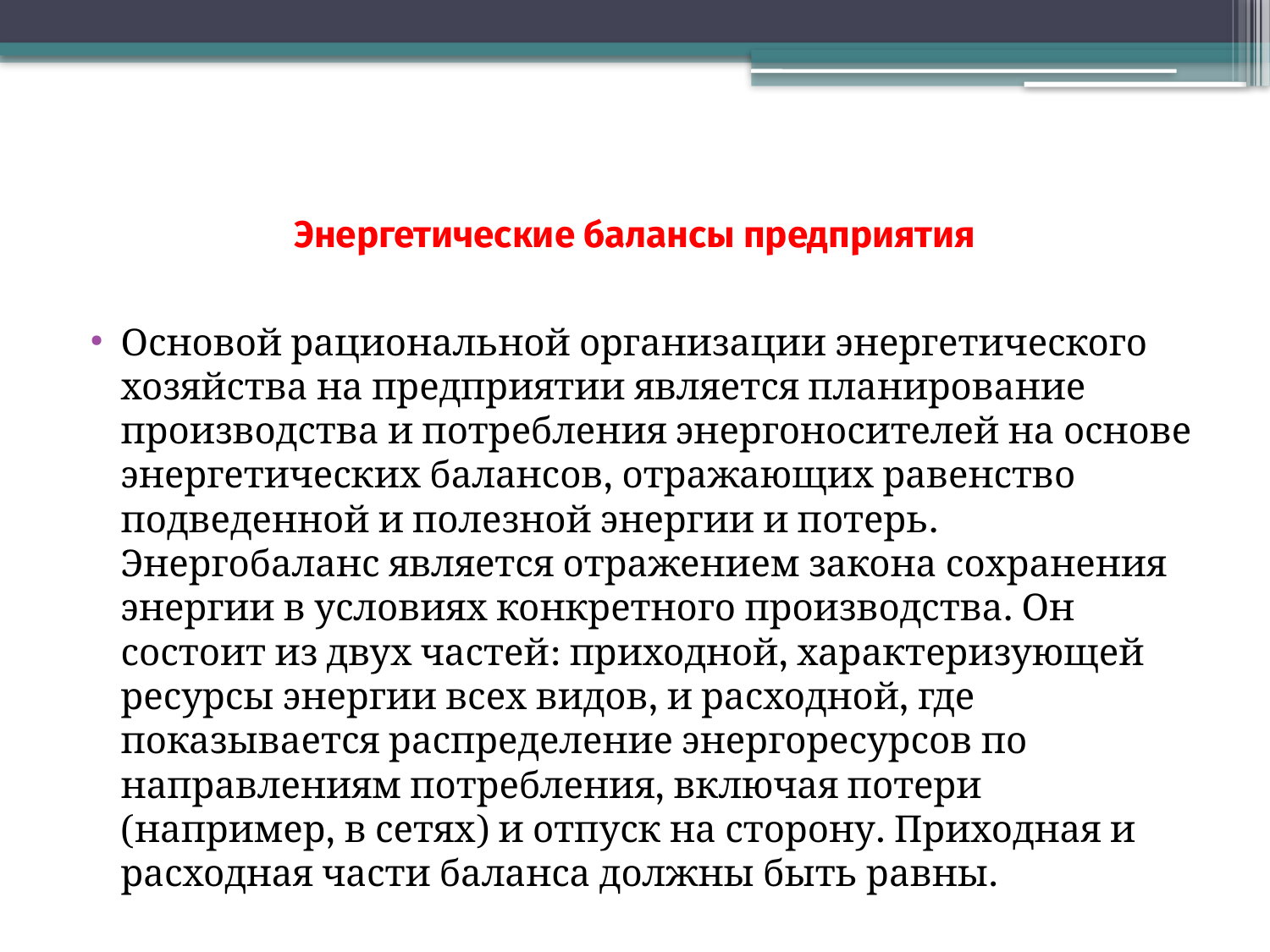

# Энергетические балансы предприятия
Основой рациональной организации энергетического хозяйства на предприятии является планирование производства и потребления энергоносителей на основе энергетических балансов, отражающих равенство подведенной и полезной энергии и потерь. Энергобаланс является отражением закона сохранения энергии в условиях конкретного производства. Он состоит из двух частей: приходной, характеризующей ресурсы энергии всех видов, и расходной, где показывается распределение энергоресурсов по направлениям потребления, включая потери (например, в сетях) и отпуск на сторону. Приходная и расходная части баланса должны быть равны.